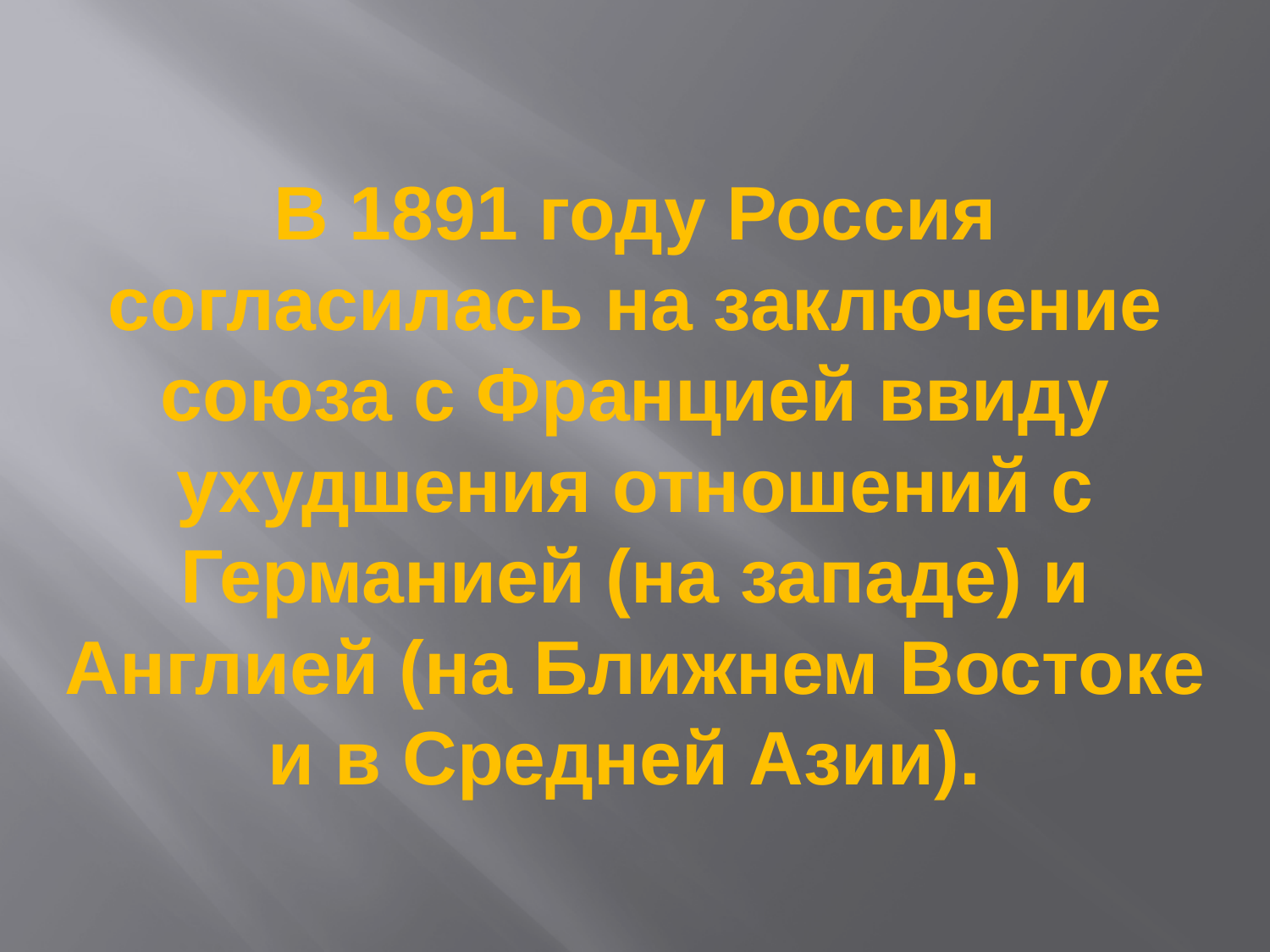

# В 1891 году Россия согласилась на заключение союза с Францией ввиду ухудшения отношений с Германией (на западе) и Англией (на Ближнем Востоке и в Средней Азии).